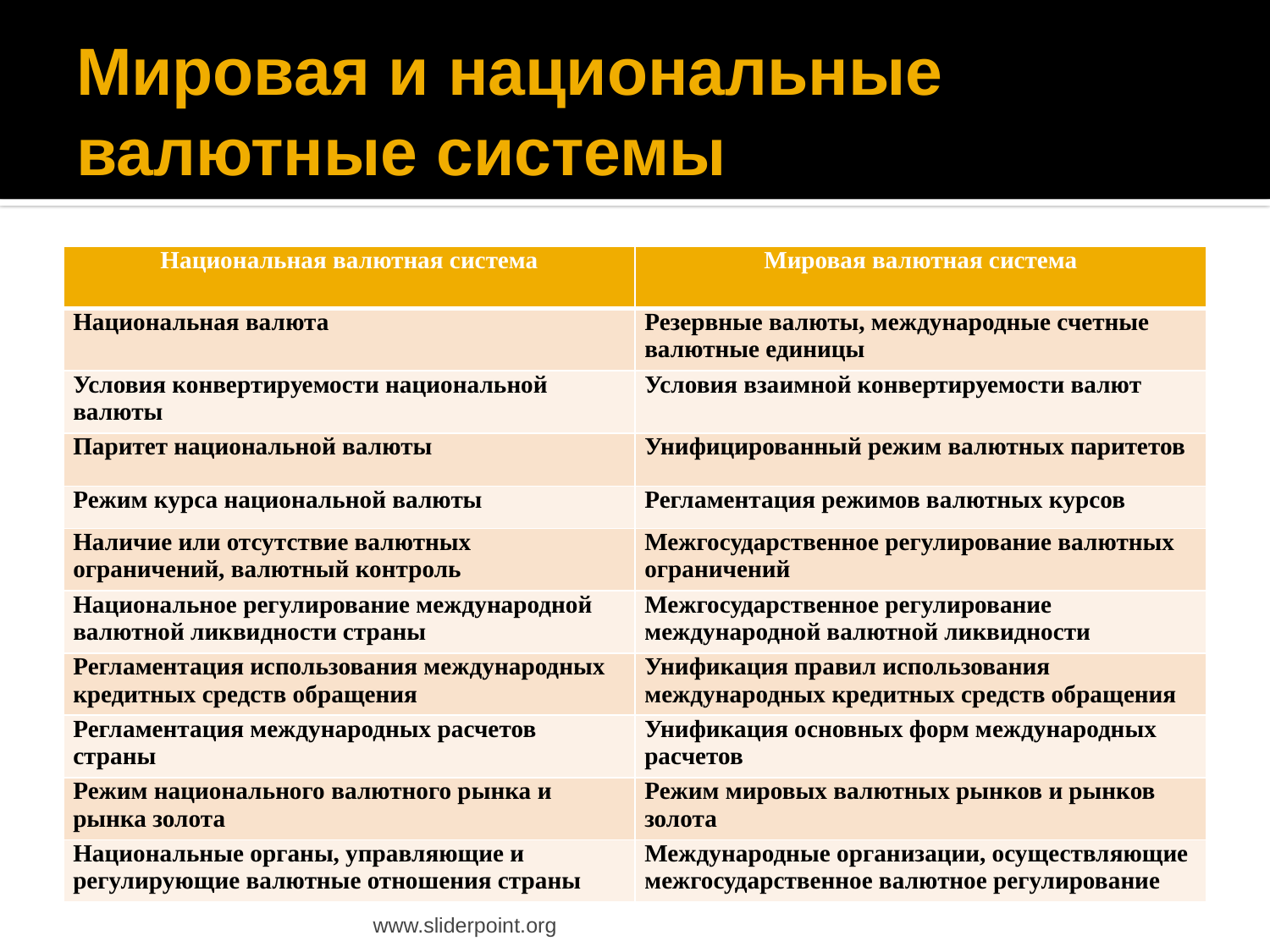

# Мировая и национальные валютные системы
| Национальная валютная система | Мировая валютная система |
| --- | --- |
| Национальная валюта | Резервные валюты, международные счетные валютные единицы |
| Условия конвертируемости национальной валюты | Условия взаимной конвертируемости валют |
| Паритет национальной валюты | Унифицированный режим валютных паритетов |
| Режим курса национальной валюты | Регламентация режимов валютных курсов |
| Наличие или отсутствие валютных ограничений, валютный контроль | Межгосударственное регулирование валютных ограничений |
| Национальное регулирование международной валютной ликвидности страны | Межгосударственное регулирование международной валютной ликвидности |
| Регламентация использования международных кредитных средств обращения | Унификация правил использования международных кредитных средств обращения |
| Регламентация международных расчетов страны | Унификация основных форм международных расчетов |
| Режим национального валютного рынка и рынка золота | Режим мировых валютных рынков и рынков золота |
| Национальные органы, управляющие и регулирующие валютные отношения страны | Международные организации, осуществляющие межгосударственное валютное регулирование |
www.sliderpoint.org